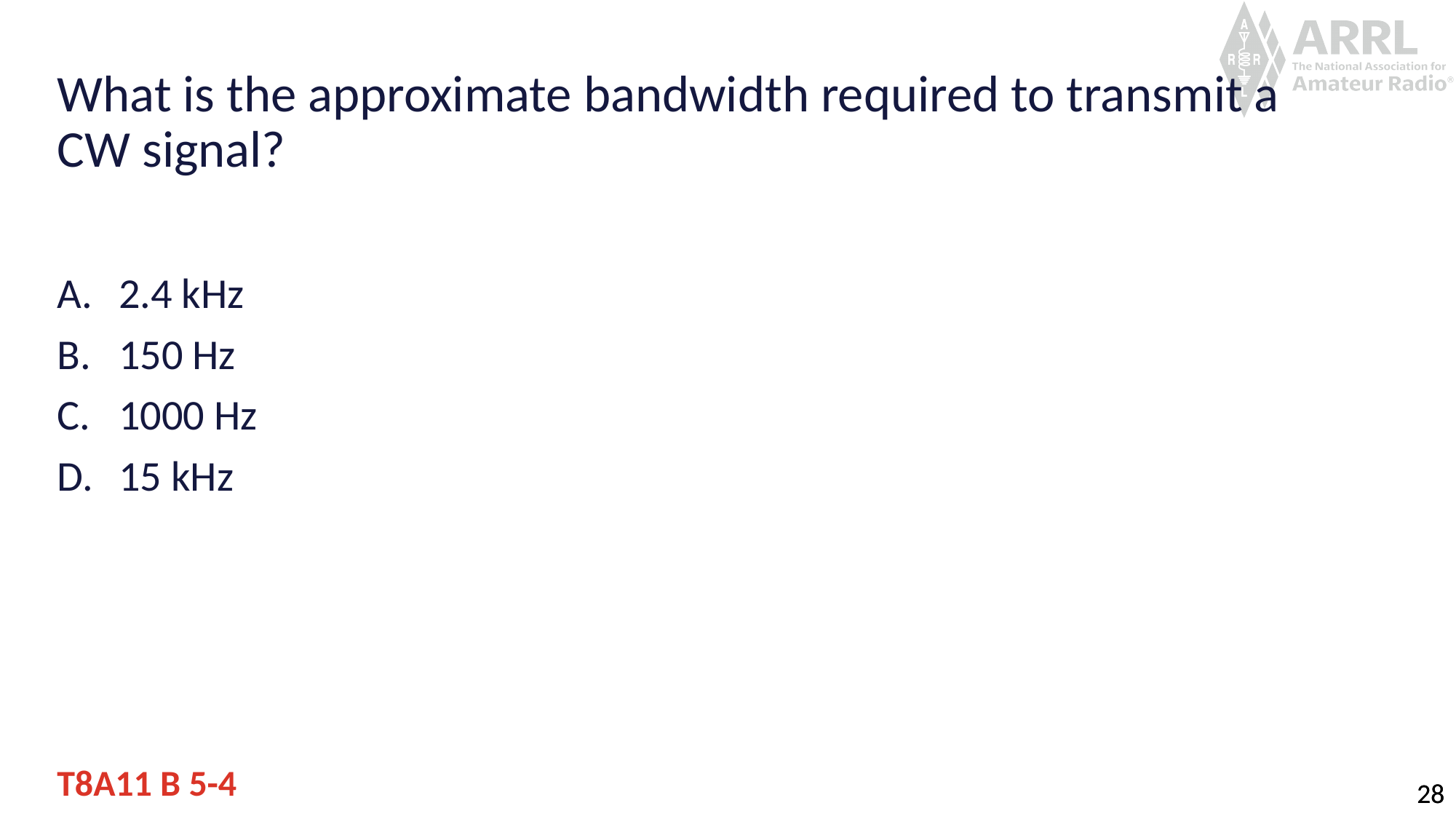

# What is the approximate bandwidth required to transmit a CW signal?
2.4 kHz
150 Hz
1000 Hz
15 kHz
T8A11 B 5-4